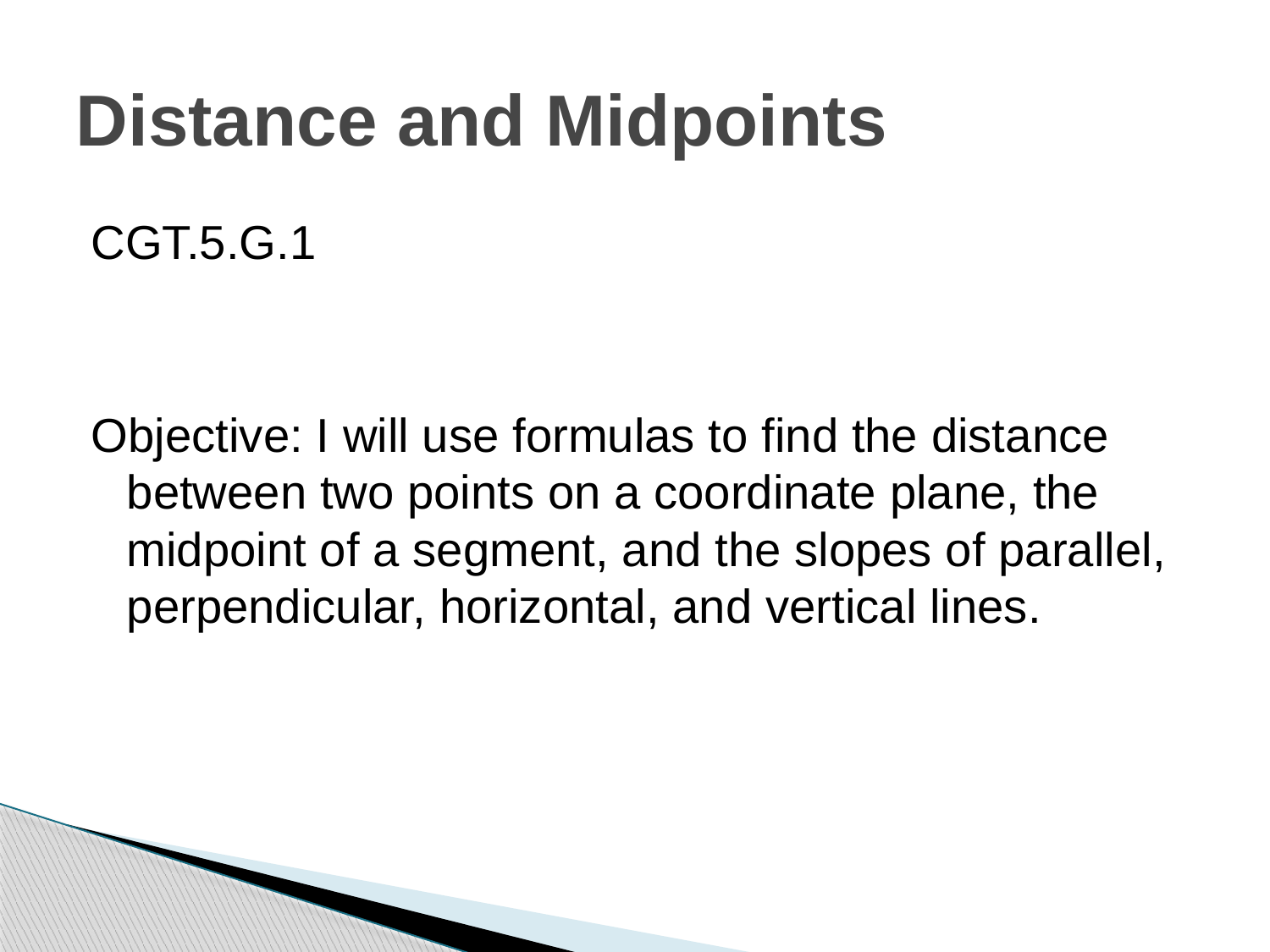

# Distance and Midpoints
CGT.5.G.1

Objective: I will use formulas to find the distance between two points on a coordinate plane, the midpoint of a segment, and the slopes of parallel, perpendicular, horizontal, and vertical lines.